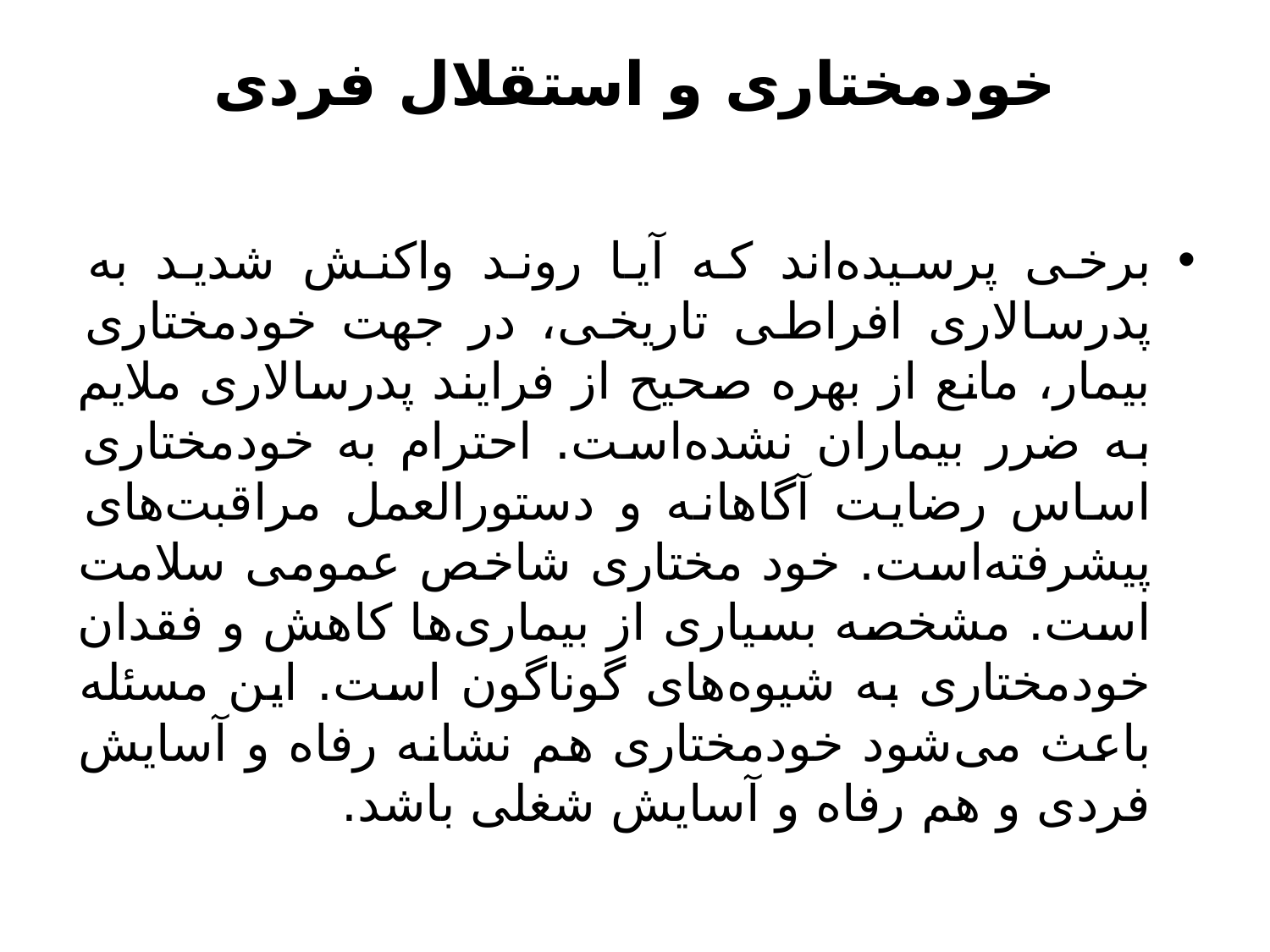

# خودمختاری و استقلال فردی
برخی پرسیده‌اند که آیا روند واکنش شدید به پدرسالاری افراطی تاریخی، در جهت خودمختاری بیمار، مانع از بهره صحیح از فرایند پدرسالاری ملایم به ضرر بیماران نشده‌است. احترام به خودمختاری اساس رضایت آگاهانه و دستورالعمل مراقبت‌های پیشرفته‌است. خود مختاری شاخص عمومی سلامت است. مشخصه بسیاری از بیماری‌ها کاهش و فقدان خودمختاری به شیوه‌های گوناگون است. این مسئله باعث می‌شود خودمختاری هم نشانه رفاه و آسایش فردی و هم رفاه و آسایش شغلی باشد.